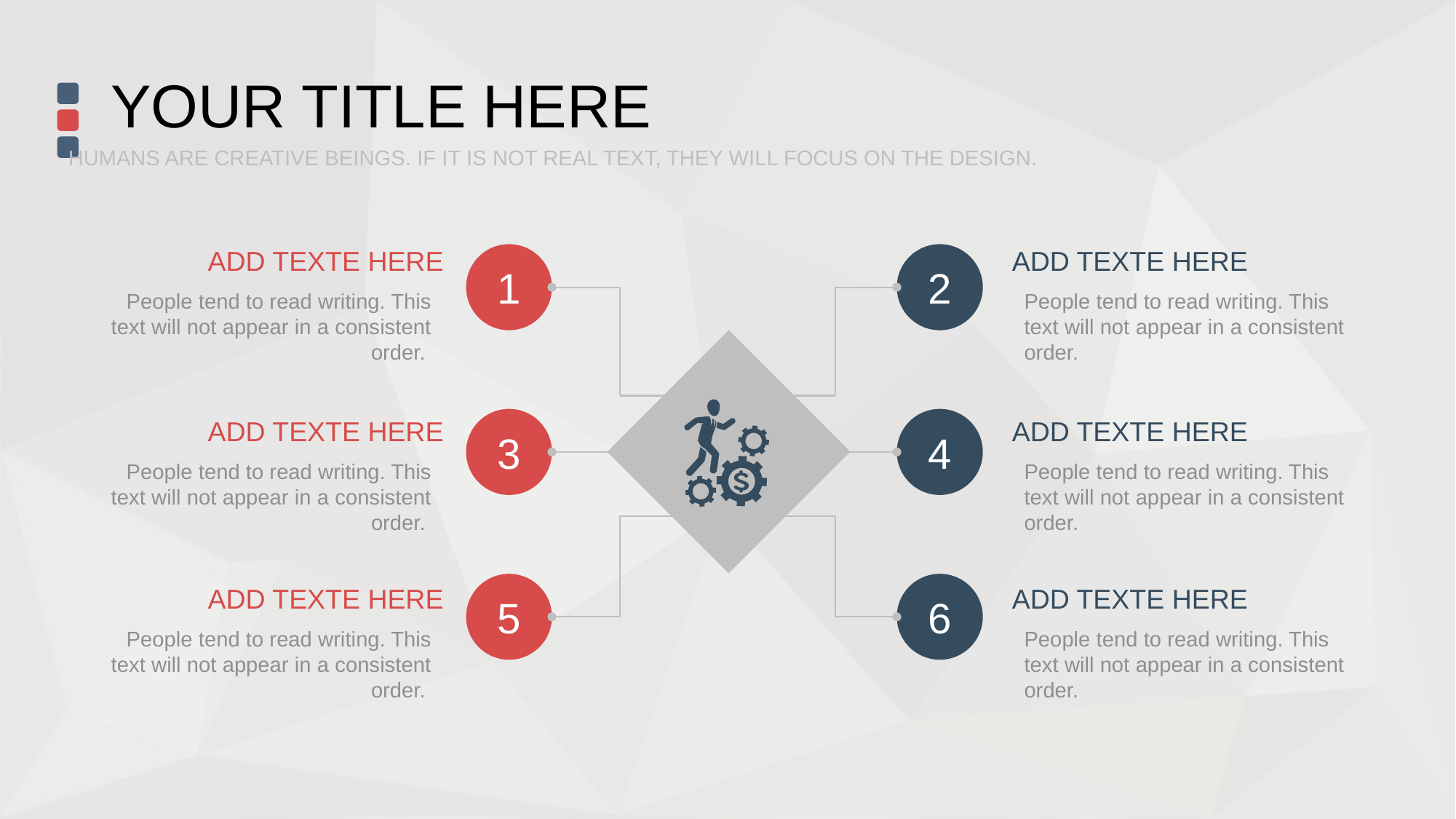

YOUR TITLE HERE
HUMANS ARE CREATIVE BEINGS. IF IT IS NOT REAL TEXT, THEY WILL FOCUS ON THE DESIGN.
ADD TEXTE HERE
ADD TEXTE HERE
1
2
People tend to read writing. This text will not appear in a consistent order.
People tend to read writing. This text will not appear in a consistent order.

ADD TEXTE HERE
3
4
ADD TEXTE HERE
People tend to read writing. This text will not appear in a consistent order.
People tend to read writing. This text will not appear in a consistent order.
5
6
ADD TEXTE HERE
ADD TEXTE HERE
People tend to read writing. This text will not appear in a consistent order.
People tend to read writing. This text will not appear in a consistent order.